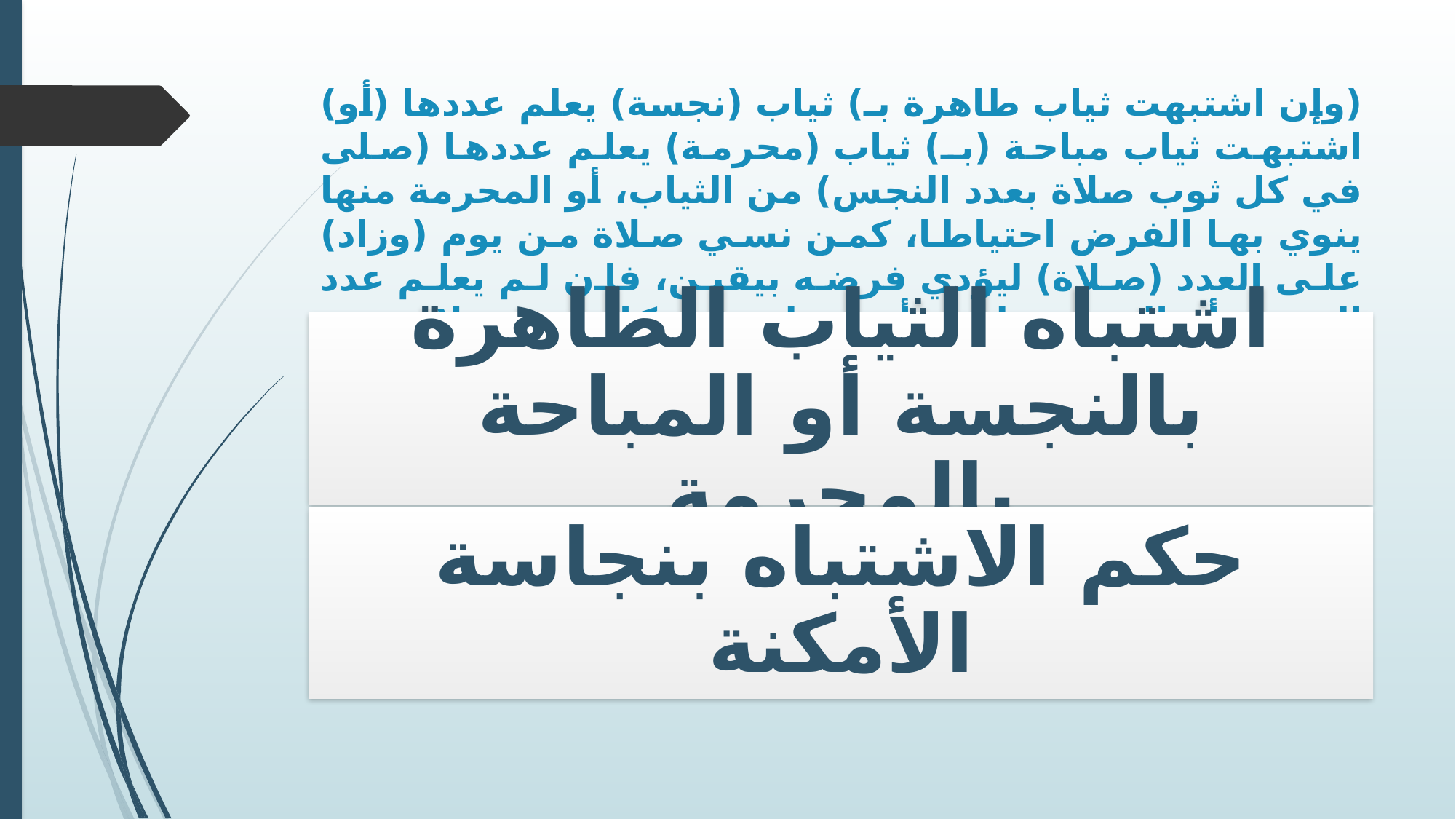

# (وإن اشتبهت ثياب طاهرة بـ) ثياب (نجسة) يعلم عددها (أو) اشتبهت ثياب مباحة (بـ) ثياب (محرمة) يعلم عددها (صلى في كل ثوب صلاة بعدد النجس) من الثياب، أو المحرمة منها ينوي بها الفرض احتياطا، كمن نسي صلاة من يوم (وزاد) على العدد (صلاة) ليؤدي فرضه بيقين، فإن لم يعلم عدد النجسة أو المحرمة لزمه أن يصلي في كل ثوب صلاة حتى يتيقن أنه صلى في ثوب طاهر ولو كثرت، ولا تصح في ثياب مشتبهة مع وجود طاهر يقينا، وكذا حكم أمكنة ضيقة، ويصلي في واسعة حيث شاء بلا تحر.
اشتباه الثياب الطاهرة بالنجسة أو المباحة بالمحرمة
حكم الاشتباه بنجاسة الأمكنة